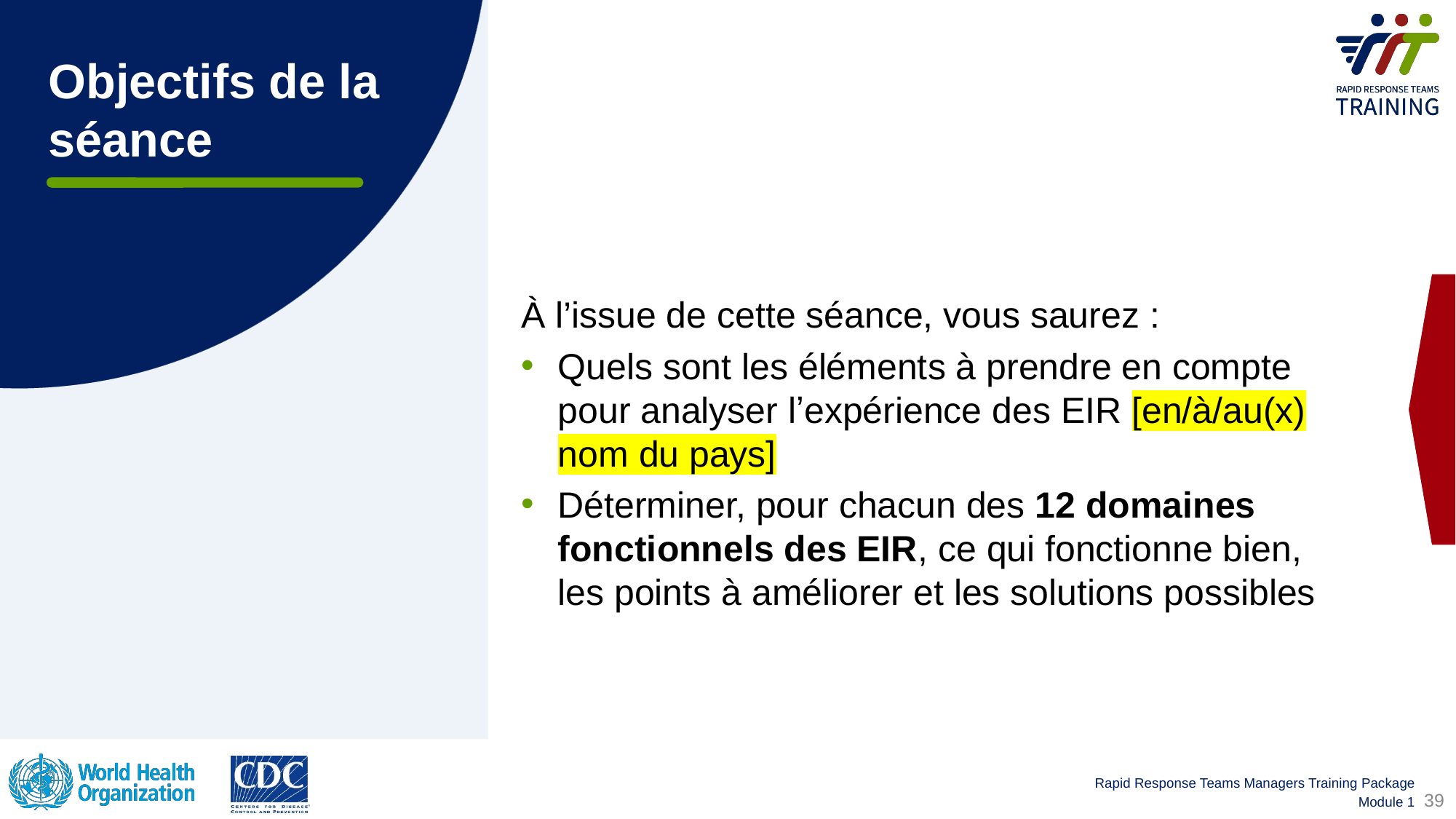

Objectifs de la séance

À l’issue de cette séance, vous saurez :
Quels sont les éléments à prendre en compte pour analyser lʼexpérience des EIR [en/à/au(x) nom du pays]
Déterminer, pour chacun des 12 domaines fonctionnels des EIR, ce qui fonctionne bien, les points à améliorer et les solutions possibles

39